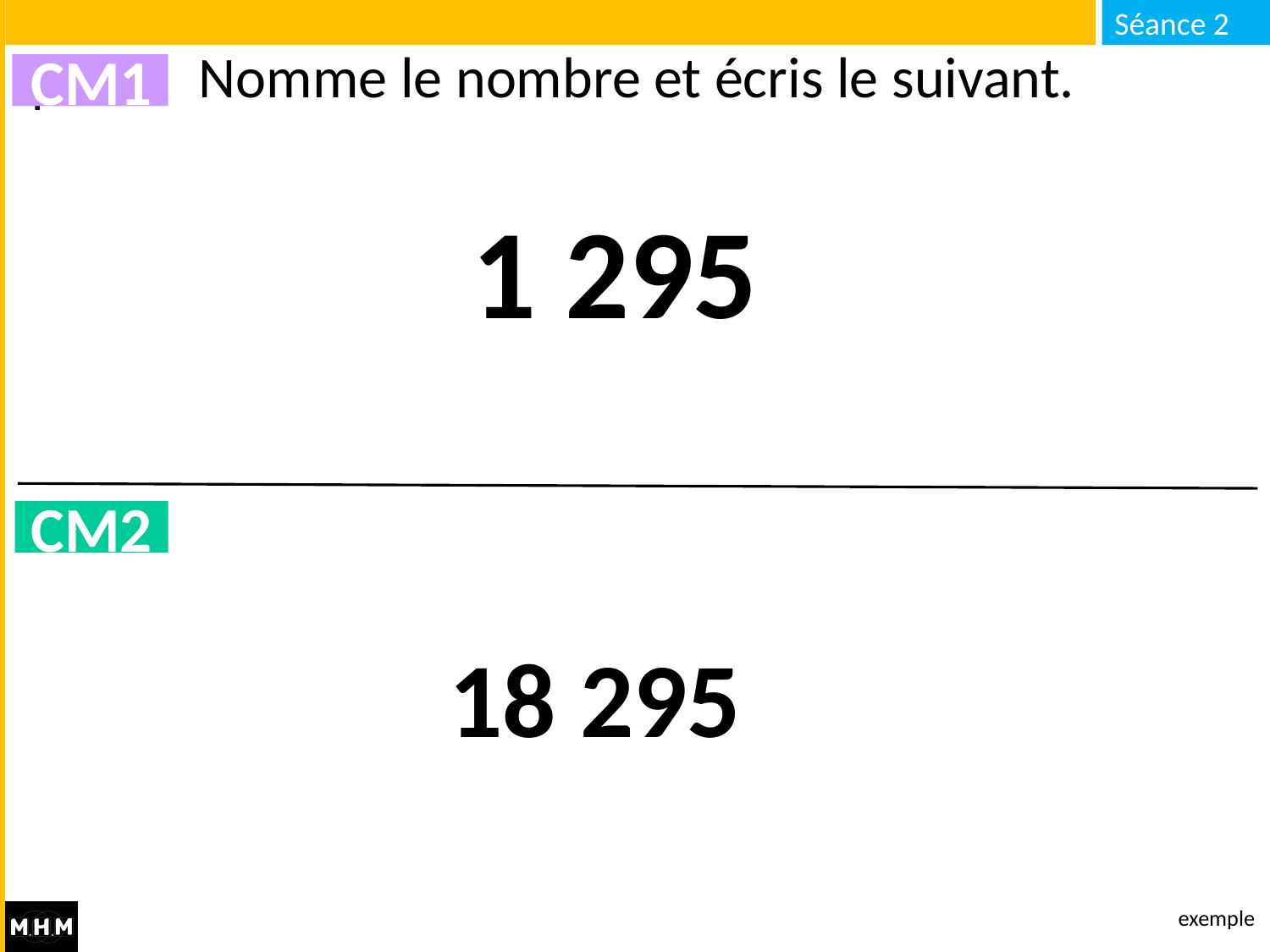

# Nomme le nombre et écris le suivant.
CM1
CM1
1 295
CM2
18 295
exemple